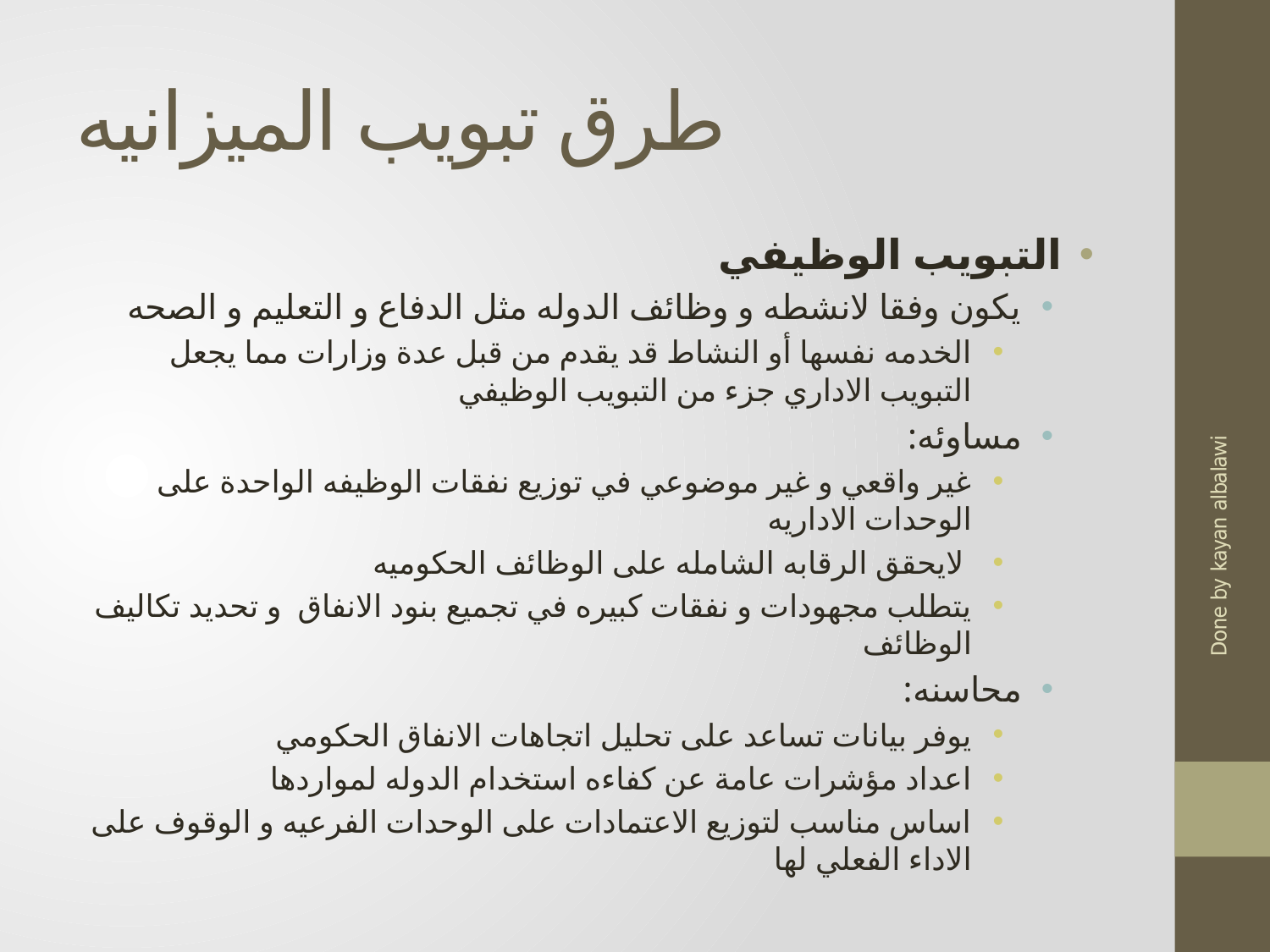

# طرق تبويب الميزانيه
التبويب الوظيفي
يكون وفقا لانشطه و وظائف الدوله مثل الدفاع و التعليم و الصحه
الخدمه نفسها أو النشاط قد يقدم من قبل عدة وزارات مما يجعل التبويب الاداري جزء من التبويب الوظيفي
مساوئه:
غير واقعي و غير موضوعي في توزيع نفقات الوظيفه الواحدة على الوحدات الاداريه
 لايحقق الرقابه الشامله على الوظائف الحكوميه
يتطلب مجهودات و نفقات كبيره في تجميع بنود الانفاق  و تحديد تكاليف الوظائف
محاسنه:
يوفر بيانات تساعد على تحليل اتجاهات الانفاق الحكومي
اعداد مؤشرات عامة عن كفاءه استخدام الدوله لمواردها
اساس مناسب لتوزيع الاعتمادات على الوحدات الفرعيه و الوقوف على الاداء الفعلي لها
Done by kayan albalawi